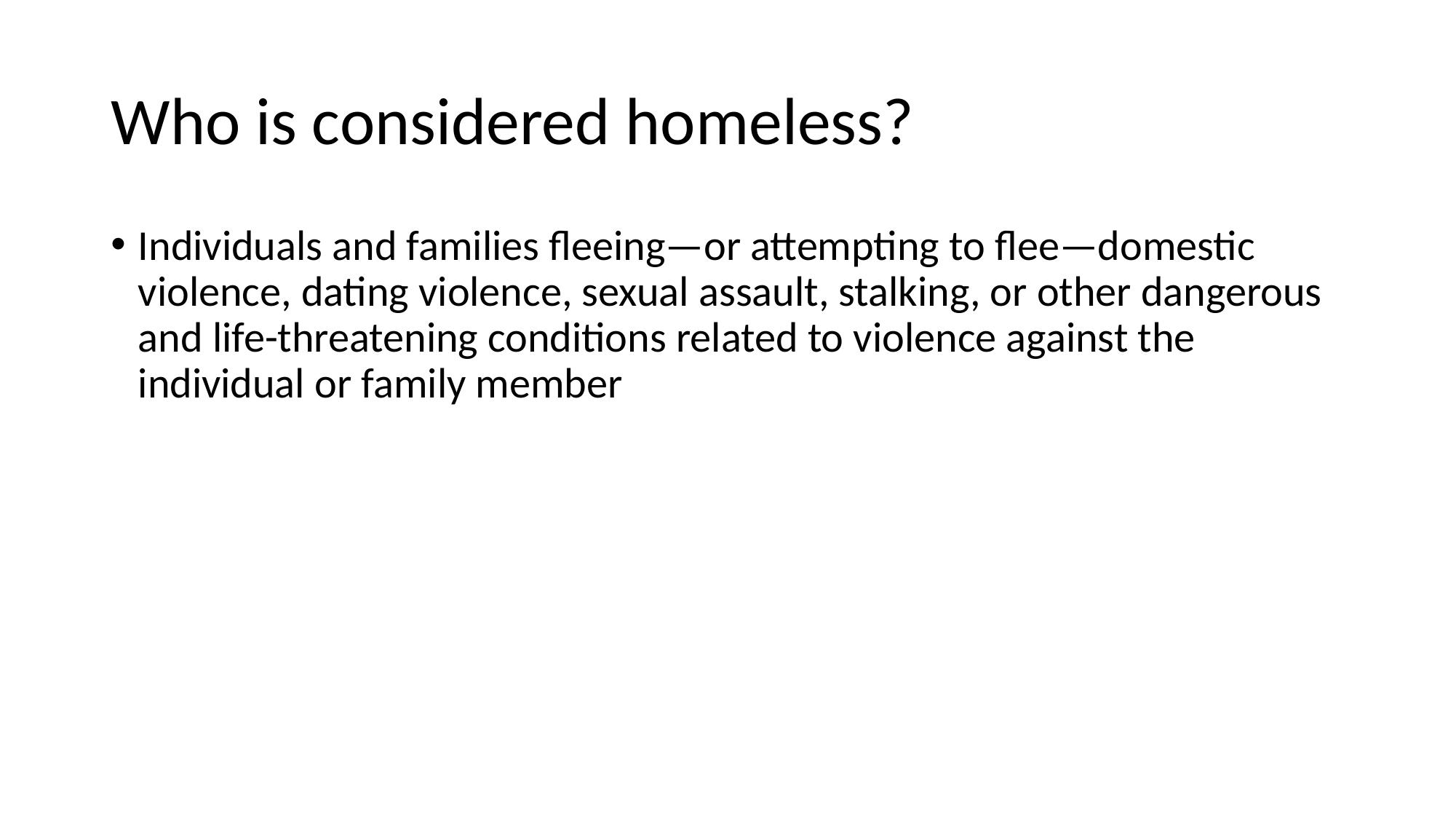

# Who is considered homeless?
Individuals and families fleeing—or attempting to flee—domestic violence, dating violence, sexual assault, stalking, or other dangerous and life-threatening conditions related to violence against the individual or family member